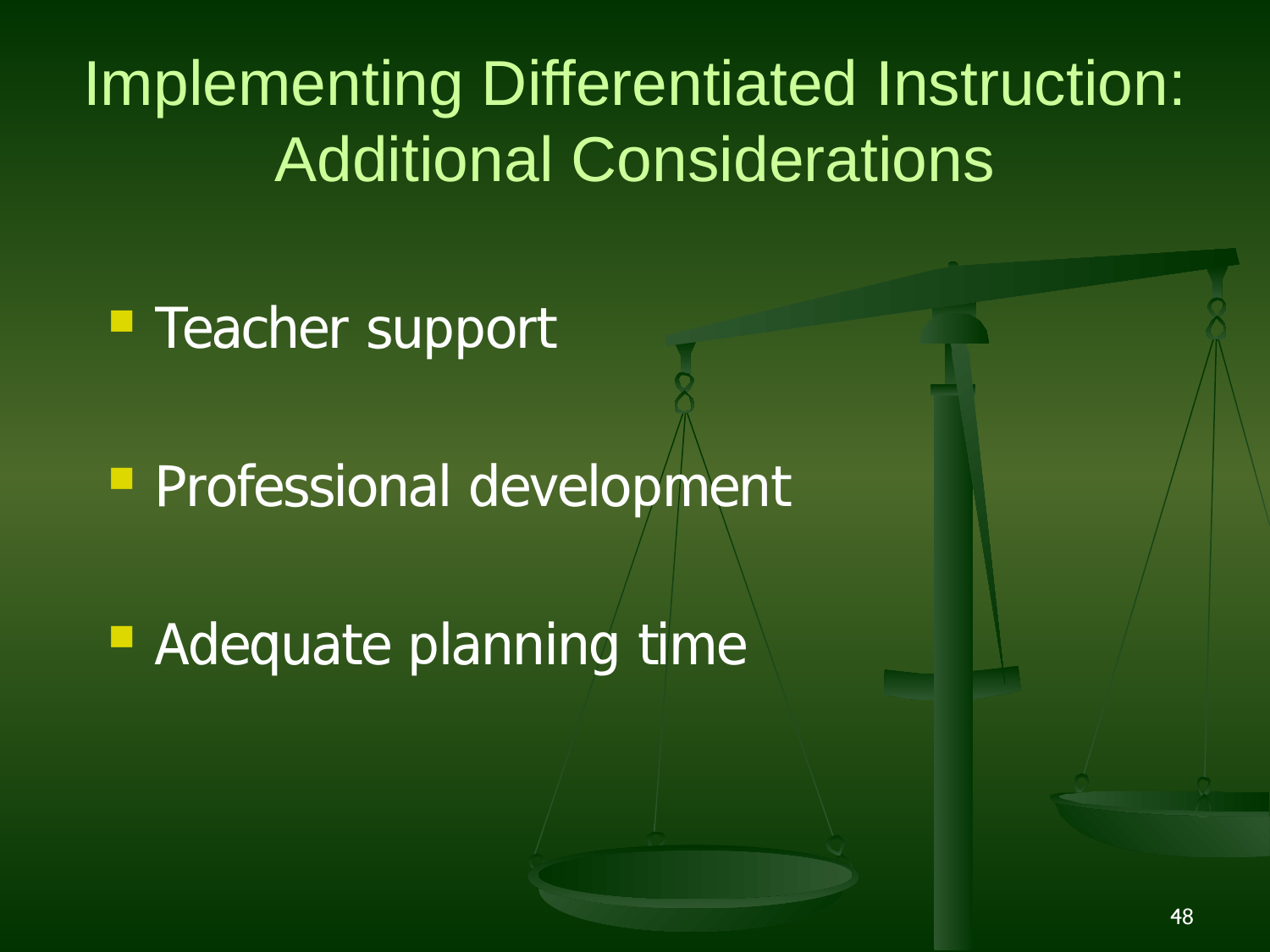

# Implementing Differentiated Instruction: Additional Considerations
Teacher support

Professional development

Adequate planning time

48